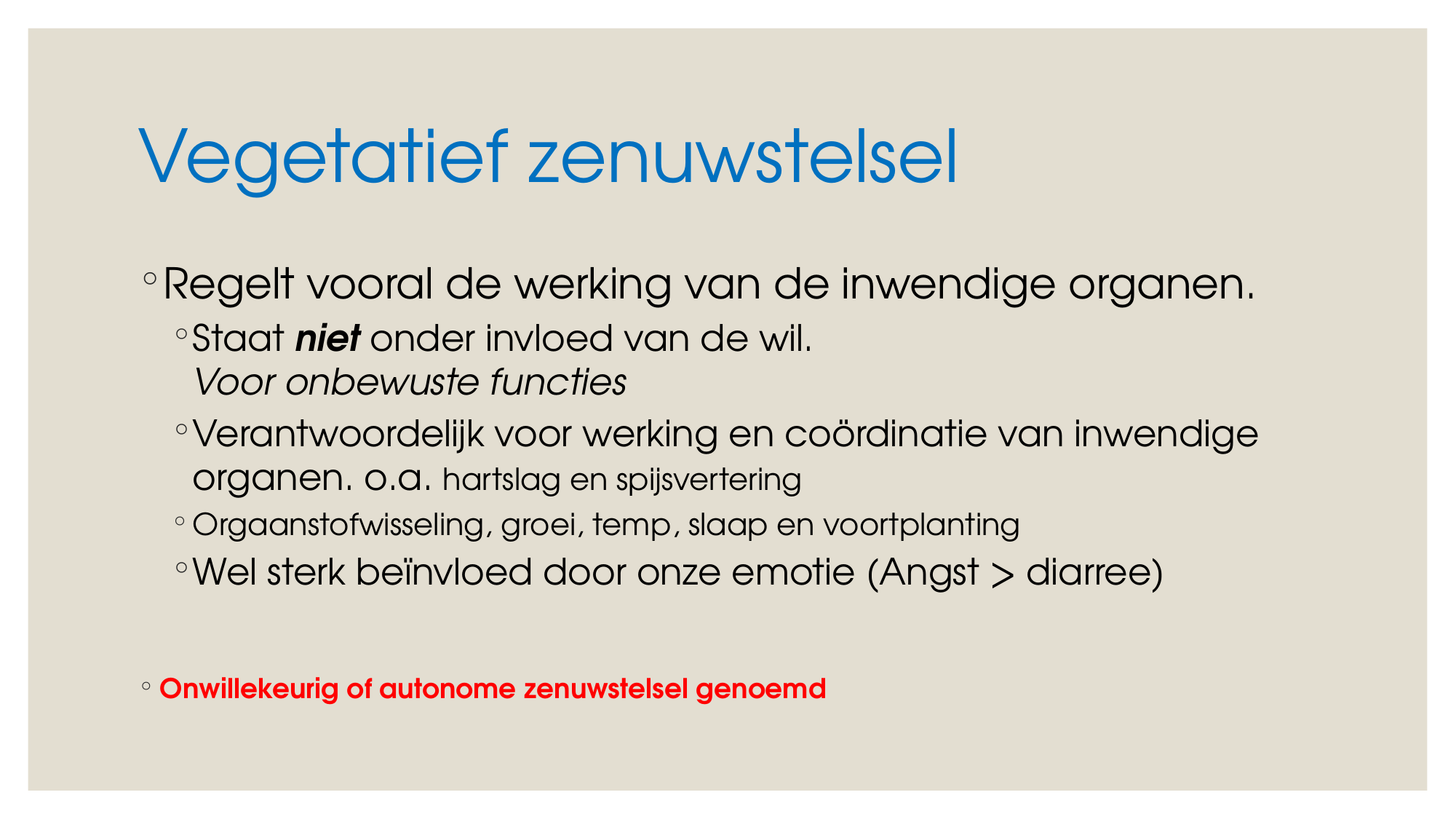

# Vegetatief zenuwstelsel
Regelt vooral de werking van de inwendige organen.
Staat niet onder invloed van de wil.
Voor onbewuste functies
Verantwoordelijk voor werking en coördinatie van inwendige organen. o.a. hartslag en spijsvertering
Orgaanstofwisseling, groei, temp, slaap en voortplanting
Wel sterk beïnvloed door onze emotie (Angst > diarree)

Onwillekeurig of autonome zenuwstelsel genoemd